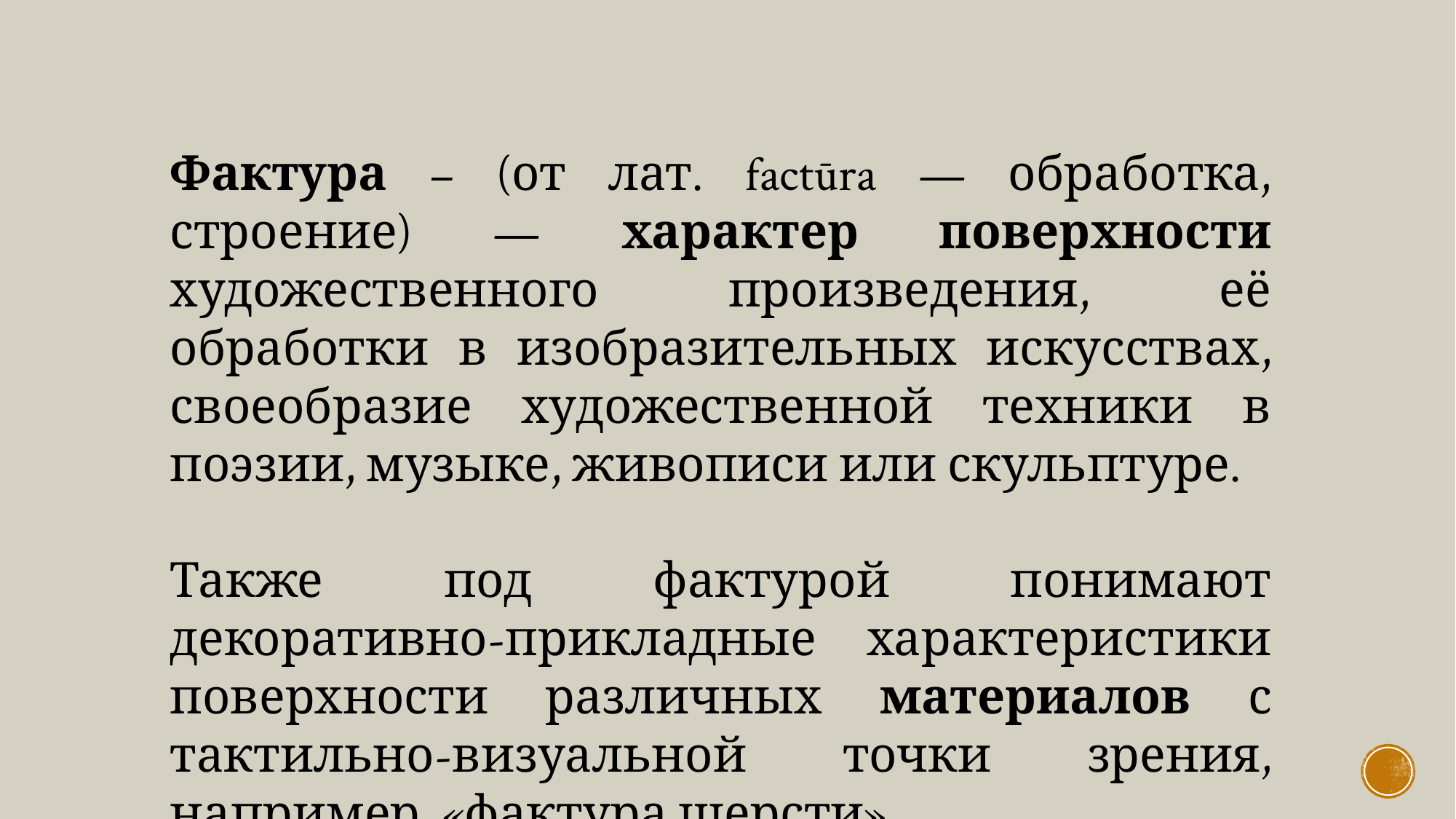

Фактура – (от лат. factūra — обработка, строение) — характер поверхности художественного произведения, её обработки в изобразительных искусствах, своеобразие художественной техники в поэзии, музыке, живописи или скульптуре.

Также под фактурой понимают декоративно-прикладные характеристики поверхности различных материалов с тактильно-визуальной точки зрения, например, «фактура шерсти».